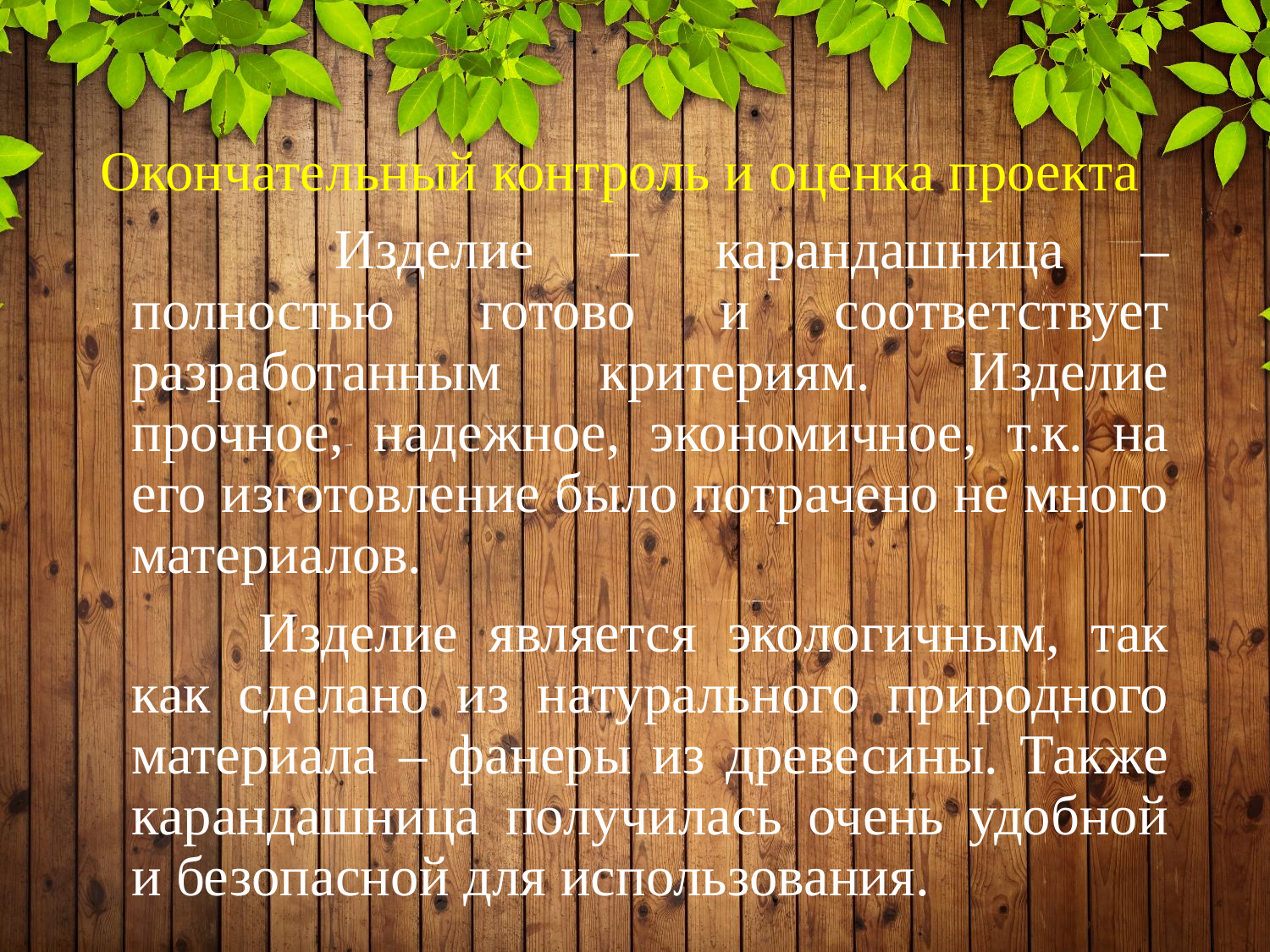

Окончательный контроль и оценка проекта
		 Изделие – карандашница – полностью готово и соответствует разработанным критериям. Изделие прочное, надежное, экономичное, т.к. на его изготовление было потрачено не много материалов.
		Изделие является экологичным, так как сделано из натурального природного материала – фанеры из древесины. Также карандашница получилась очень удобной и безопасной для использования.